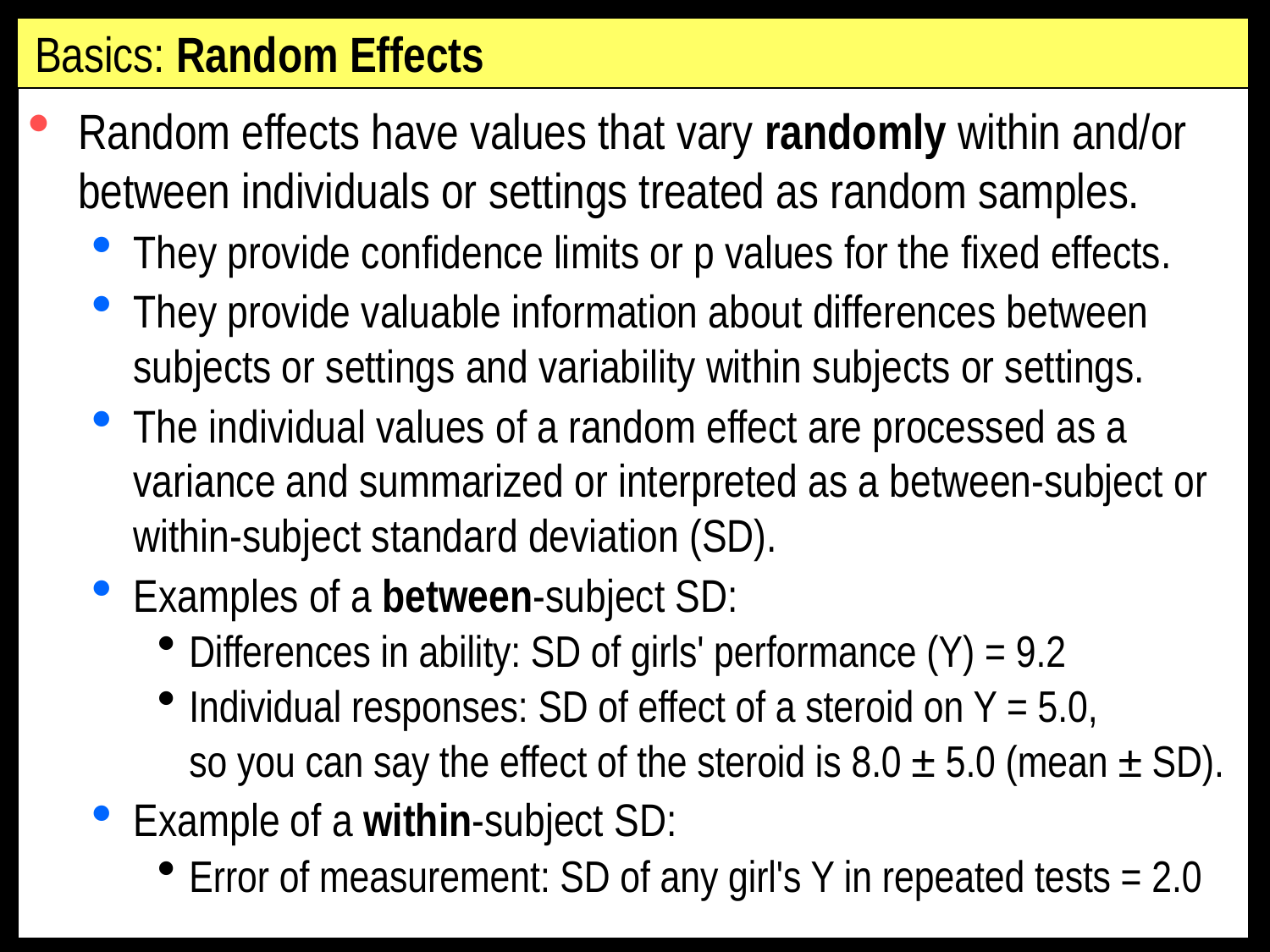

# Basics: Random Effects
Random effects have values that vary randomly within and/or between individuals or settings treated as random samples.
They provide confidence limits or p values for the fixed effects.
They provide valuable information about differences between subjects or settings and variability within subjects or settings.
The individual values of a random effect are processed as a variance and summarized or interpreted as a between-subject or within-subject standard deviation (SD).
Examples of a between-subject SD:
Differences in ability: SD of girls' performance (Y) = 9.2
Individual responses: SD of effect of a steroid on Y = 5.0,
	so you can say the effect of the steroid is 8.0 ± 5.0 (mean ± SD).
Example of a within-subject SD:
Error of measurement: SD of any girl's Y in repeated tests = 2.0